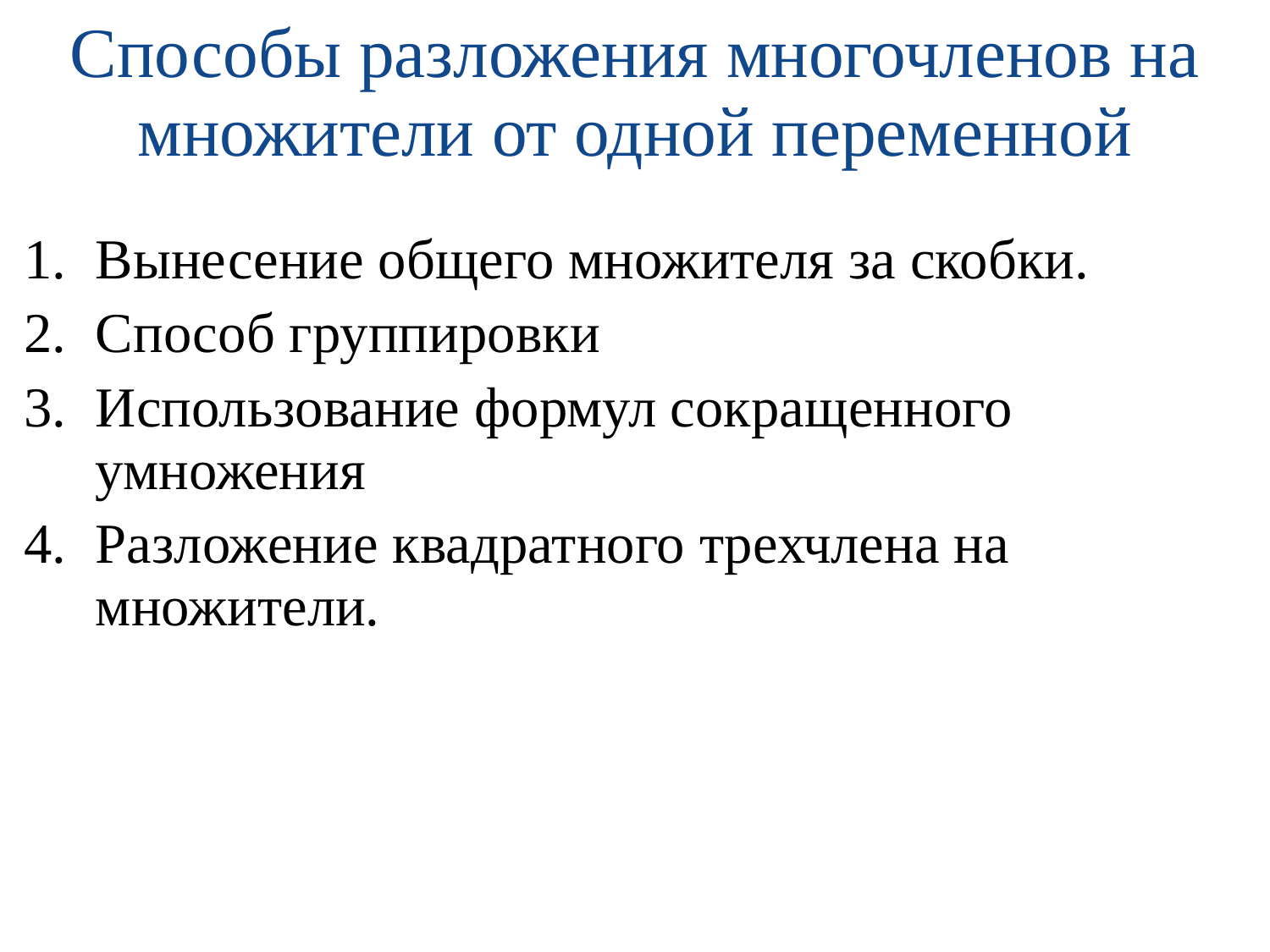

# Способы разложения многочленов на множители от одной переменной
Вынесение общего множителя за скобки.
Способ группировки
Использование формул сокращенного умножения
Разложение квадратного трехчлена на множители.